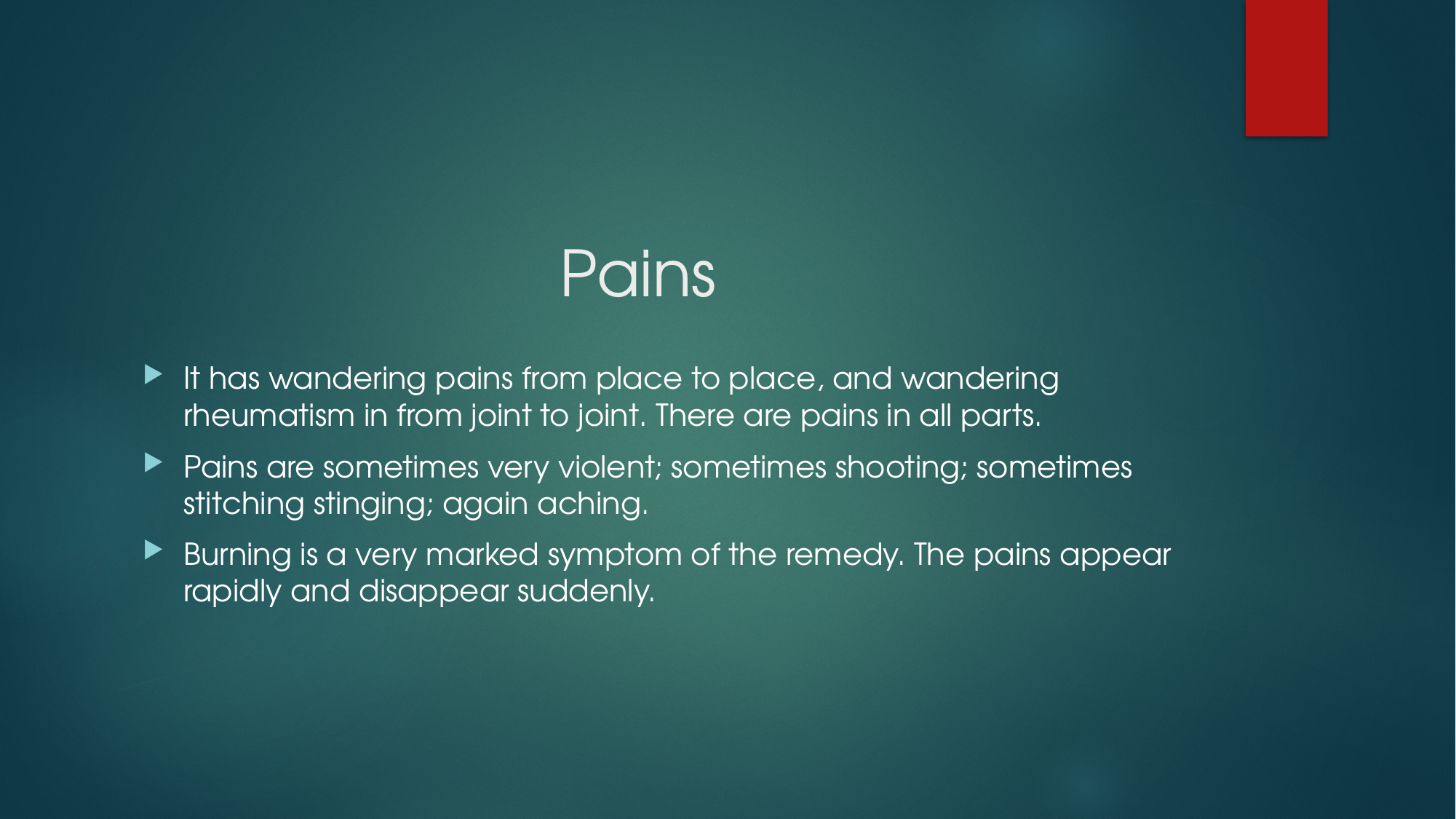

# Pains
It has wandering pains from place to place, and wandering rheumatism in from joint to joint. There are pains in all parts.
Pains are sometimes very violent; sometimes shooting; sometimes stitching stinging; again aching.
Burning is a very marked symptom of the remedy. The pains appear rapidly and disappear suddenly.